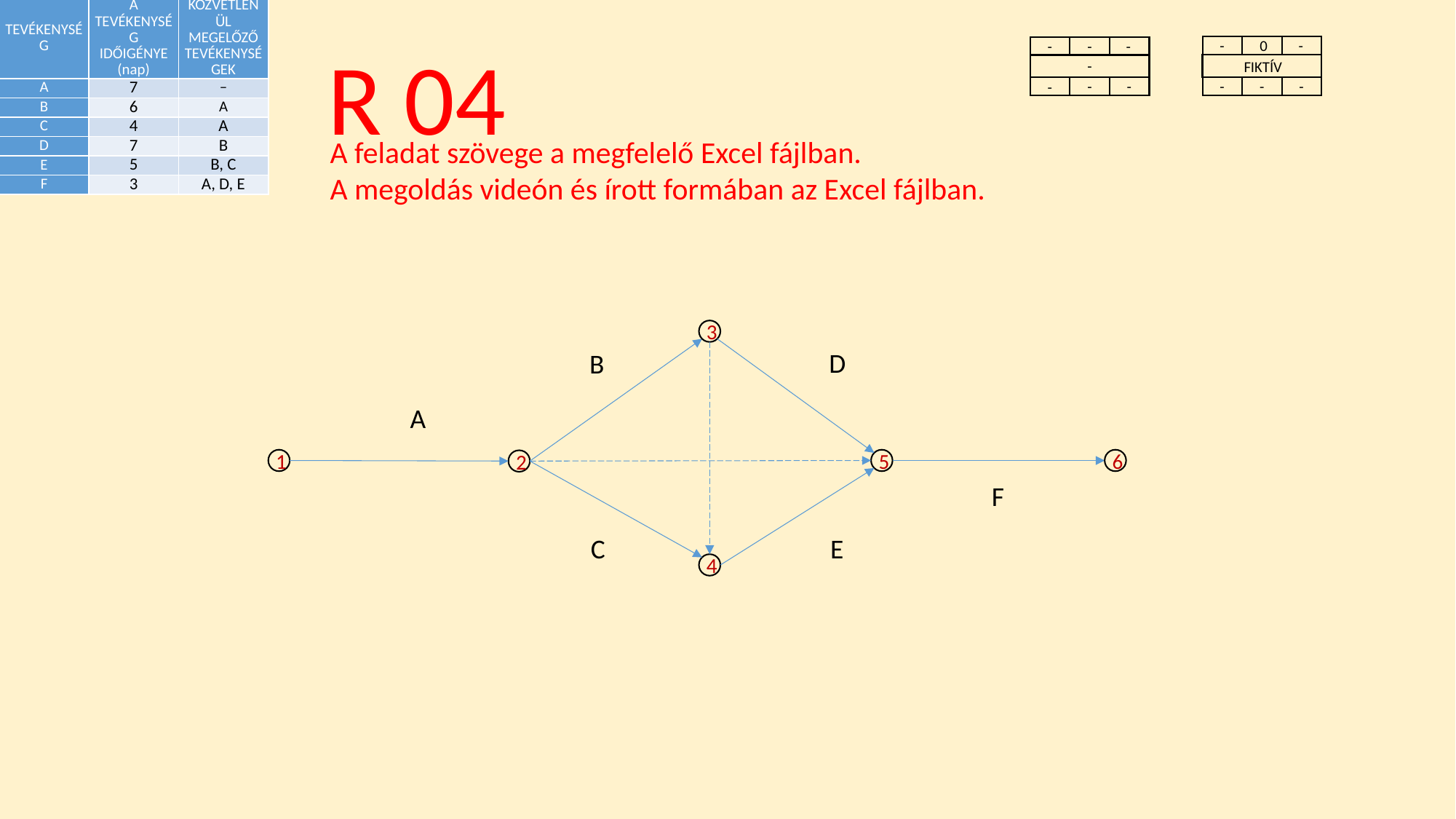

| TEVÉKENYSÉG | A TEVÉKENYSÉG IDŐIGÉNYE (nap) | KÖZVETLENÜL MEGELŐZŐ TEVÉKENYSÉGEK |
| --- | --- | --- |
| A | 7 | – |
| B | 6 | A |
| C | 4 | A |
| D | 7 | B |
| E | 5 | B, C |
| F | 3 | A, D, E |
R 04
-
0
-

FIKTÍV
-
-
-
-
-
-

-
-
-
-
A feladat szövege a megfelelő Excel fájlban.
A megoldás videón és írott formában az Excel fájlban.
3
D
B
A
1
5
6
2
F
E
C
4